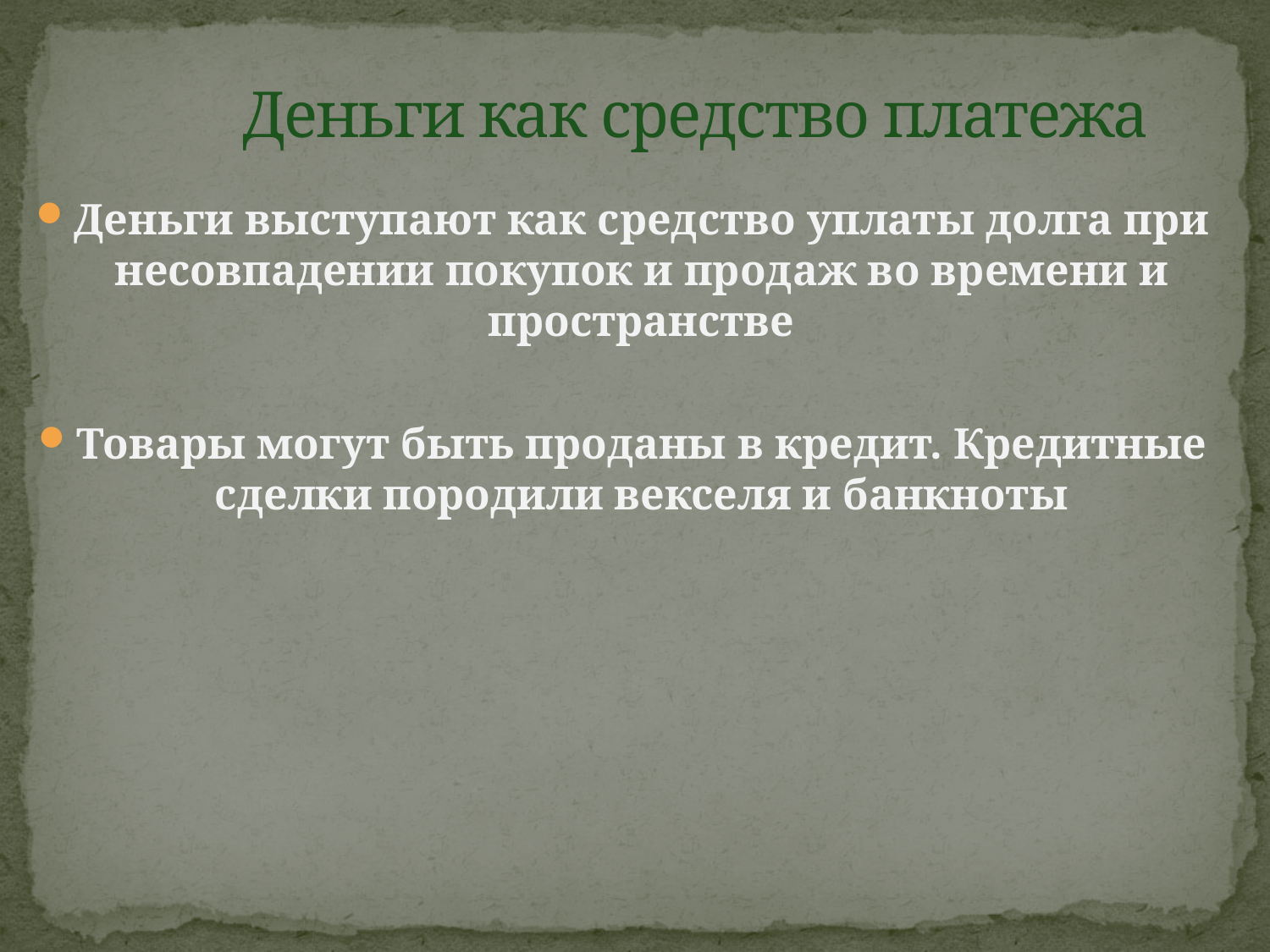

# Деньги как средство платежа
Деньги выступают как средство уплаты долга при несовпадении покупок и продаж во времени и пространстве

Товары могут быть проданы в кредит. Кредитные сделки породили векселя и банкноты